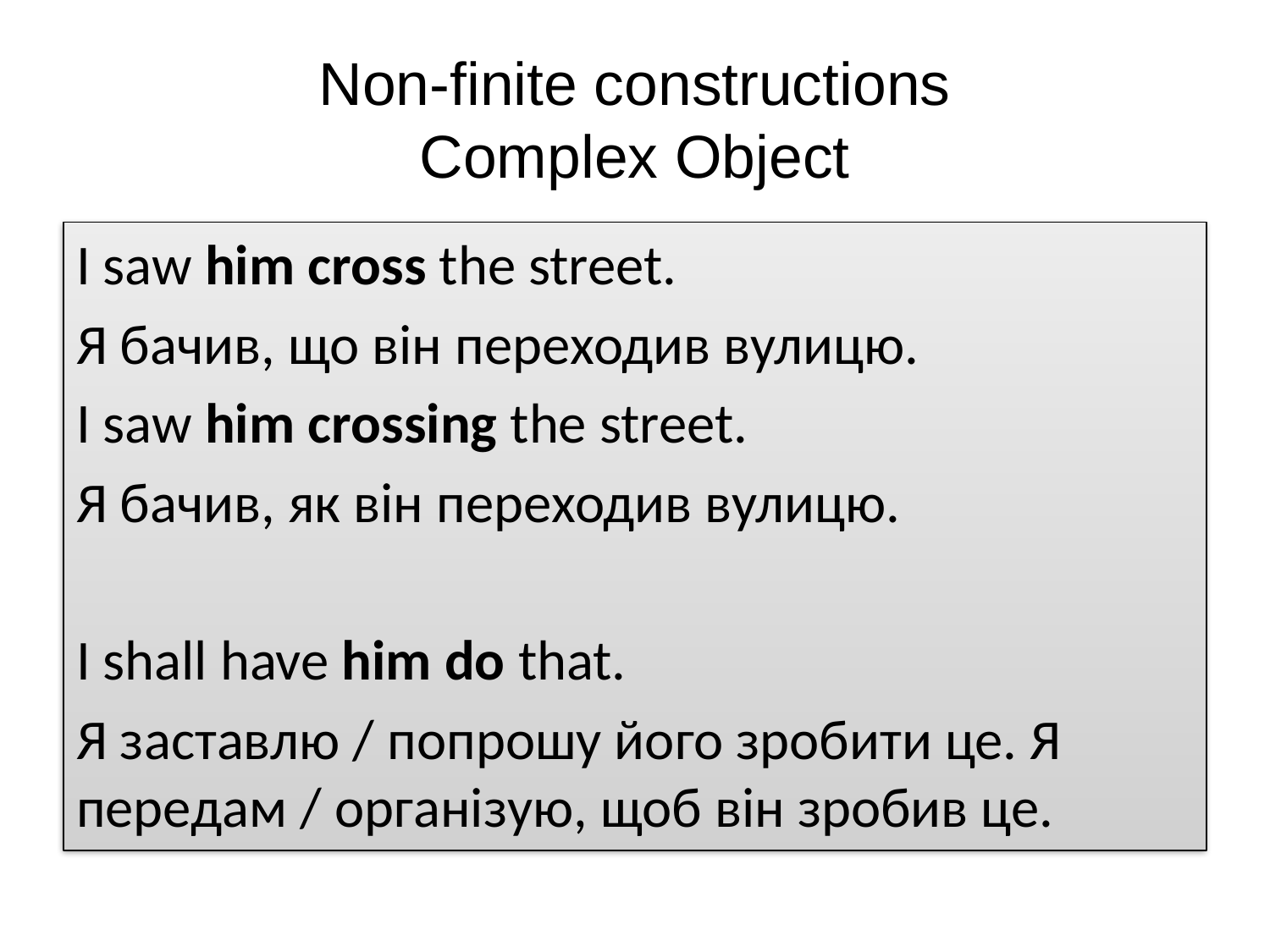

# Non-finite constructions Complex Object
I saw him cross the street.
Я бачив, що він переходив вулицю.
I saw him crossing the street.
Я бачив, як він переходив вулицю.

I shall have him do that.
Я заставлю / попрошу його зробити це. Я передам / організую, щоб він зробив це.